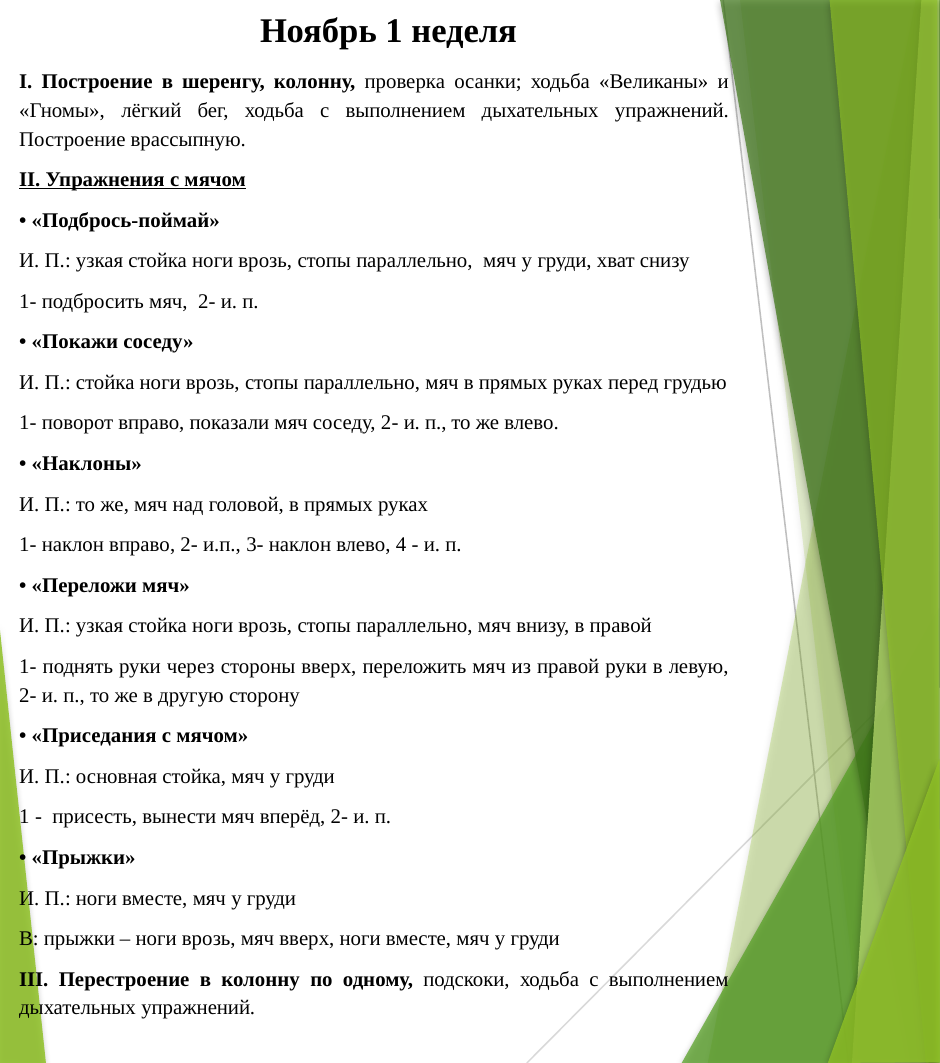

# Ноябрь 1 неделя
I. Построение в шеренгу, колонну, проверка осанки; ходьба «Великаны» и «Гномы», лёгкий бег, ходьба с выполнением дыхательных упражнений. Построение врассыпную.
II. Упражнения с мячом
• «Подбрось-поймай»
И. П.: узкая стойка ноги врозь, стопы параллельно,  мяч у груди, хват снизу
1- подбросить мяч,  2- и. п.
• «Покажи соседу»
И. П.: стойка ноги врозь, стопы параллельно, мяч в прямых руках перед грудью
1- поворот вправо, показали мяч соседу, 2- и. п., то же влево.
• «Наклоны»
И. П.: то же, мяч над головой, в прямых руках
1- наклон вправо, 2- и.п., 3- наклон влево, 4 - и. п.
• «Переложи мяч»
И. П.: узкая стойка ноги врозь, стопы параллельно, мяч внизу, в правой
1- поднять руки через стороны вверх, переложить мяч из правой руки в левую, 2- и. п., то же в другую сторону
• «Приседания с мячом»
И. П.: основная стойка, мяч у груди
1 -  присесть, вынести мяч вперёд, 2- и. п.
• «Прыжки»
И. П.: ноги вместе, мяч у груди
В: прыжки – ноги врозь, мяч вверх, ноги вместе, мяч у груди
III. Перестроение в колонну по одному, подскоки, ходьба с выполнением дыхательных упражнений.